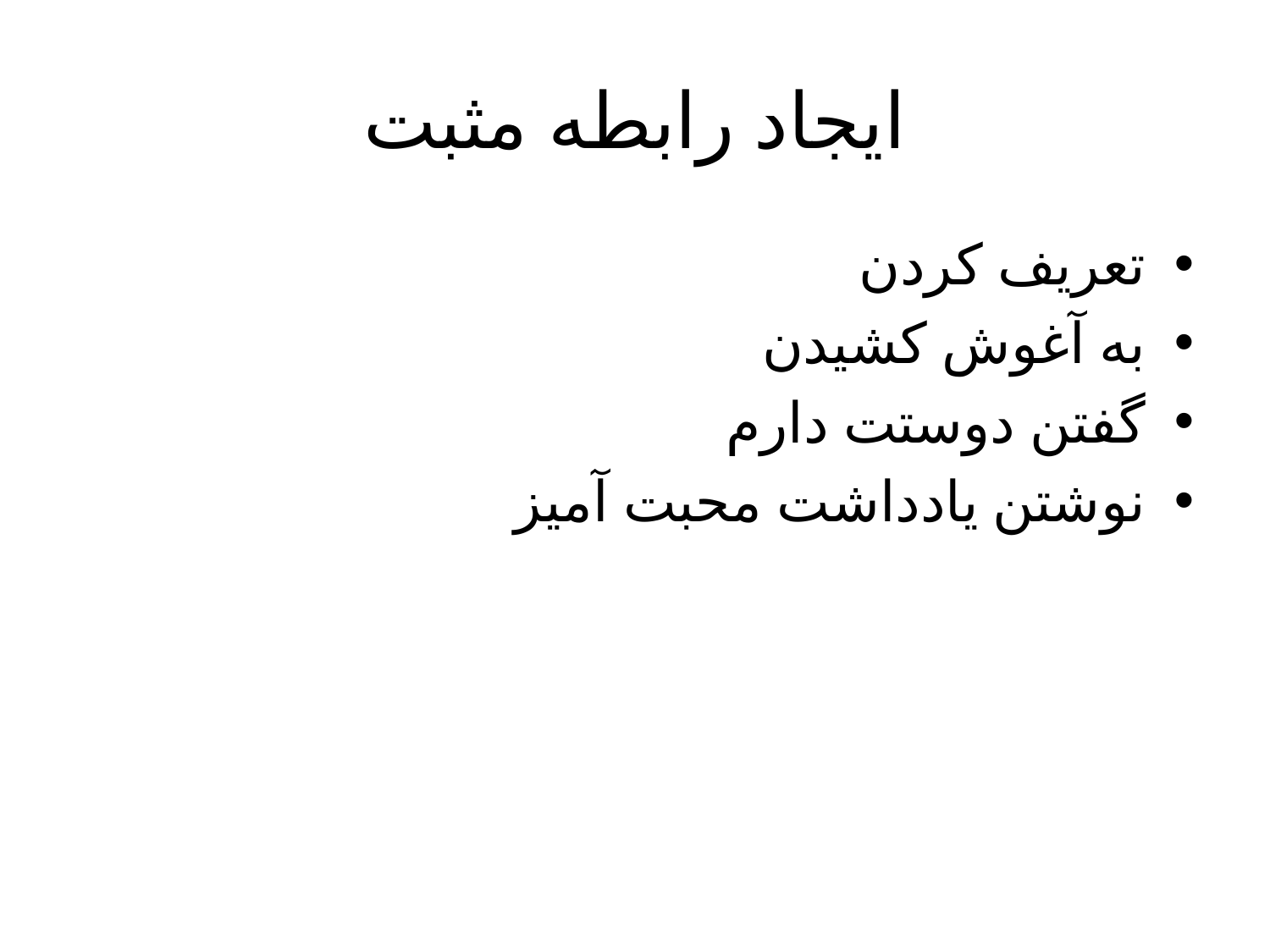

# ایجاد رابطه مثبت
تعریف کردن
به آغوش کشیدن
گفتن دوستت دارم
نوشتن یادداشت محبت آمیز